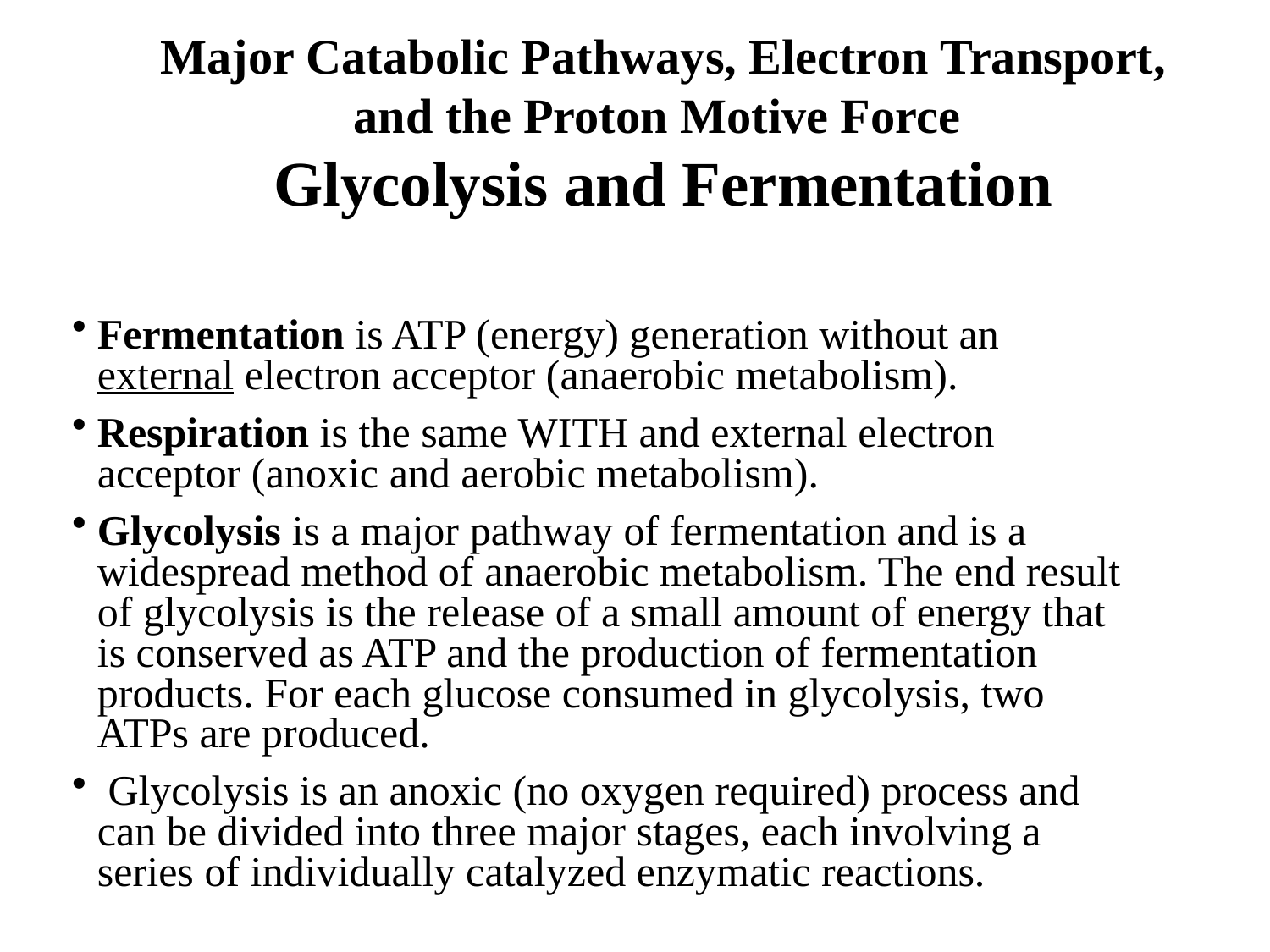

# Major Catabolic Pathways, Electron Transport, and the Proton Motive Force  Glycolysis and Fermentation
Fermentation is ATP (energy) generation without an external electron acceptor (anaerobic metabolism).
Respiration is the same WITH and external electron acceptor (anoxic and aerobic metabolism).
Glycolysis is a major pathway of fermentation and is a widespread method of anaerobic metabolism. The end result of glycolysis is the release of a small amount of energy that is conserved as ATP and the production of fermentation products. For each glucose consumed in glycolysis, two ATPs are produced.
 Glycolysis is an anoxic (no oxygen required) process and can be divided into three major stages, each involving a series of individually catalyzed enzymatic reactions.